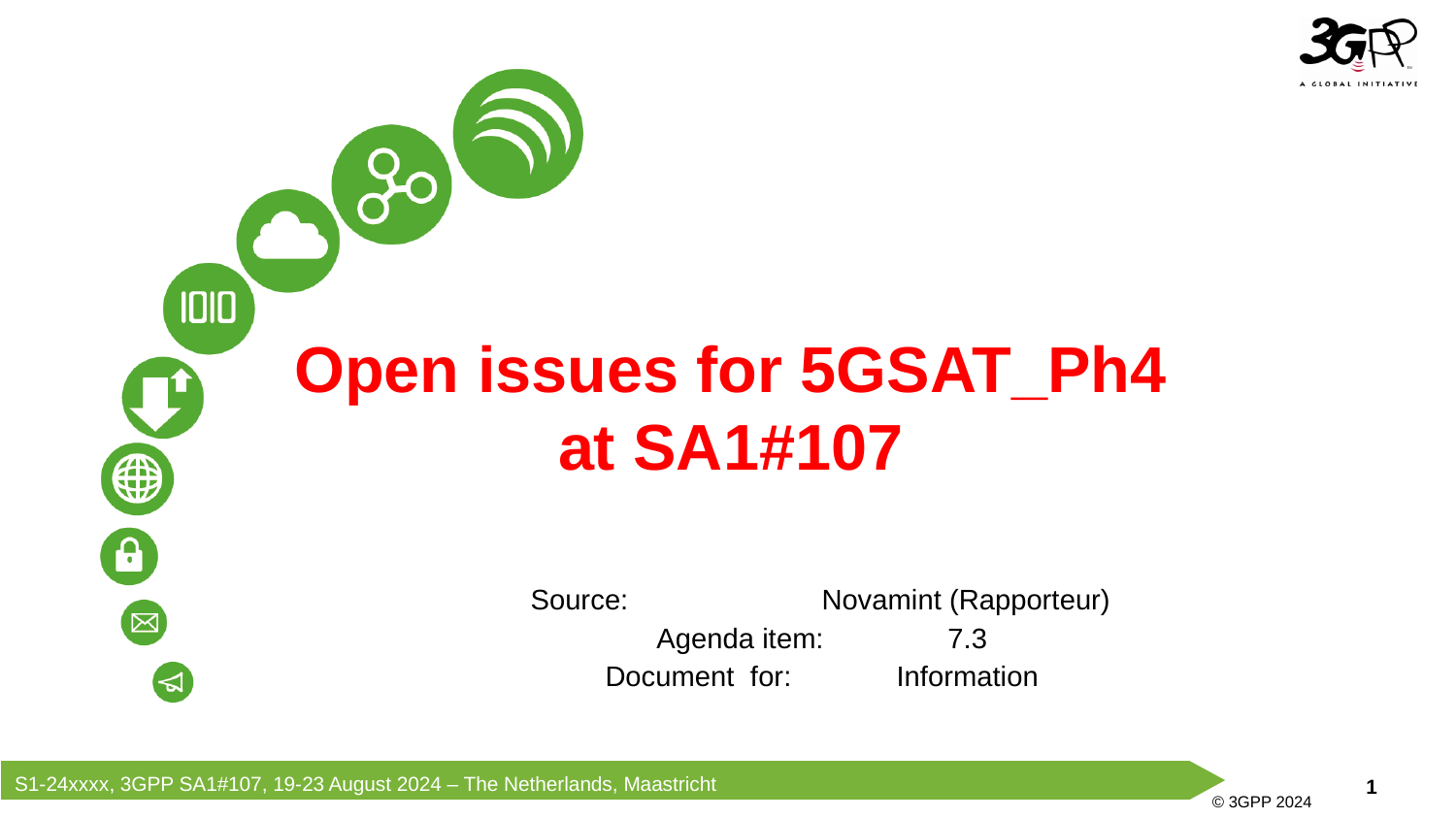

Open issues for 5GSAT_Ph4 at SA1#107
Source: 		Novamint (Rapporteur)
Agenda item: 	7.3
Document  for:	Information
S1-24xxxx, 3GPP SA1#107, 19-23 August 2024 – The Netherlands, Maastricht

© 3GPP 2024